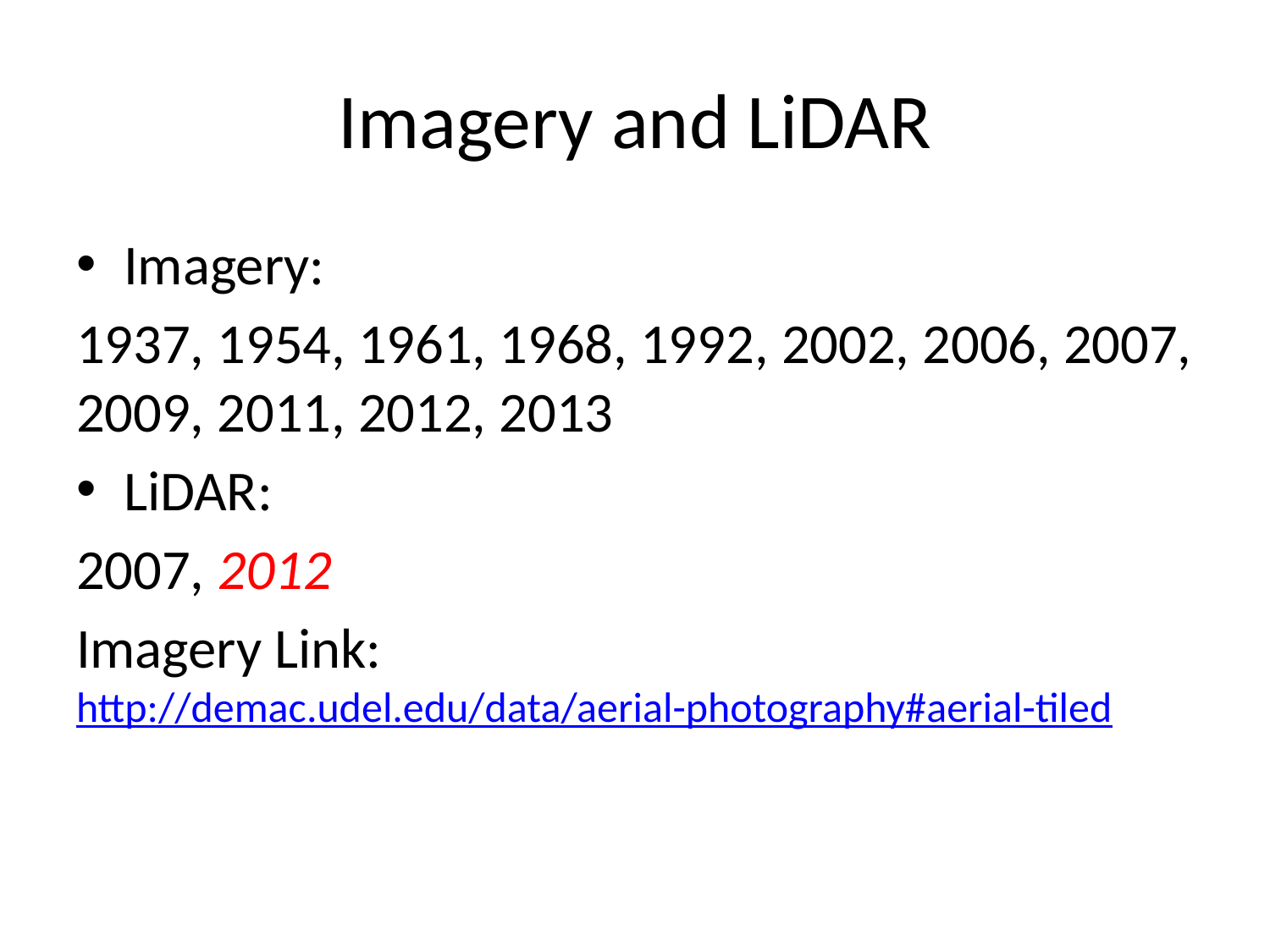

# Imagery and LiDAR
Imagery:
1937, 1954, 1961, 1968, 1992, 2002, 2006, 2007, 2009, 2011, 2012, 2013
LiDAR:
2007, 2012
Imagery Link: http://demac.udel.edu/data/aerial-photography#aerial-tiled